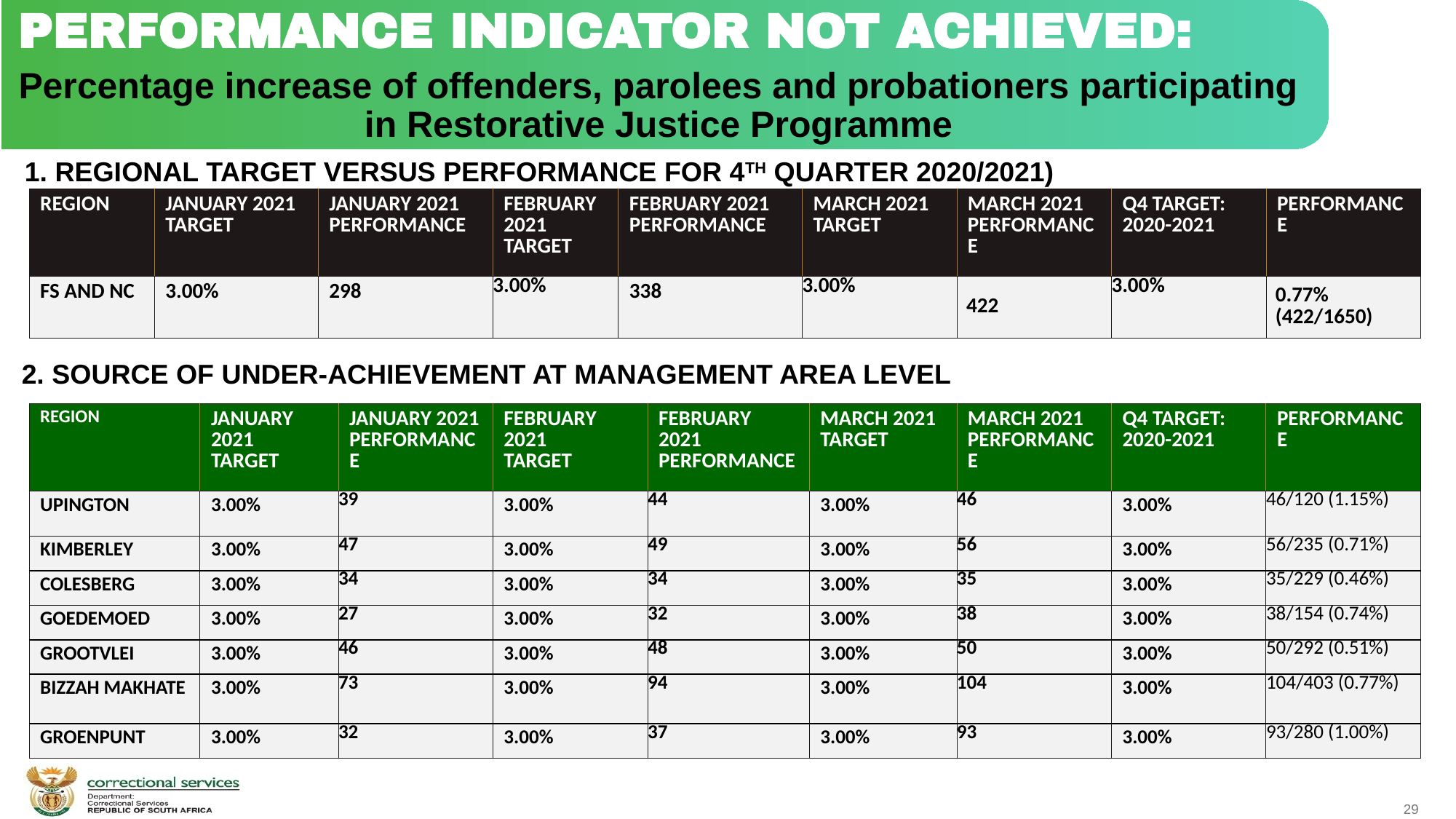

PERFORMANCE INDICATOR NOT ACHIEVED:
Percentage increase of offenders, parolees and probationers participating in Restorative Justice Programme
1. REGIONAL TARGET VERSUS PERFORMANCE FOR 4TH QUARTER 2020/2021)
| REGION | JANUARY 2021 TARGET | JANUARY 2021 PERFORMANCE | FEBRUARY 2021 TARGET | FEBRUARY 2021 PERFORMANCE | MARCH 2021 TARGET | MARCH 2021 PERFORMANCE | Q4 TARGET: 2020-2021 | PERFORMANCE |
| --- | --- | --- | --- | --- | --- | --- | --- | --- |
| FS AND NC | 3.00% | 298 | 3.00% | 338 | 3.00% | 422 | 3.00% | 0.77% (422/1650) |
     2. SOURCE OF UNDER-ACHIEVEMENT AT MANAGEMENT AREA LEVEL
| REGION | JANUARY 2021 TARGET | JANUARY 2021 PERFORMANCE | FEBRUARY 2021 TARGET | FEBRUARY 2021 PERFORMANCE | MARCH 2021 TARGET | MARCH 2021 PERFORMANCE | Q4 TARGET: 2020-2021 | PERFORMANCE |
| --- | --- | --- | --- | --- | --- | --- | --- | --- |
| UPINGTON | 3.00% | 39 | 3.00% | 44 | 3.00% | 46 | 3.00% | 46/120 (1.15%) |
| KIMBERLEY | 3.00% | 47 | 3.00% | 49 | 3.00% | 56 | 3.00% | 56/235 (0.71%) |
| COLESBERG | 3.00% | 34 | 3.00% | 34 | 3.00% | 35 | 3.00% | 35/229 (0.46%) |
| GOEDEMOED | 3.00% | 27 | 3.00% | 32 | 3.00% | 38 | 3.00% | 38/154 (0.74%) |
| GROOTVLEI | 3.00% | 46 | 3.00% | 48 | 3.00% | 50 | 3.00% | 50/292 (0.51%) |
| BIZZAH MAKHATE | 3.00% | 73 | 3.00% | 94 | 3.00% | 104 | 3.00% | 104/403 (0.77%) |
| GROENPUNT | 3.00% | 32 | 3.00% | 37 | 3.00% | 93 | 3.00% | 93/280 (1.00%) |